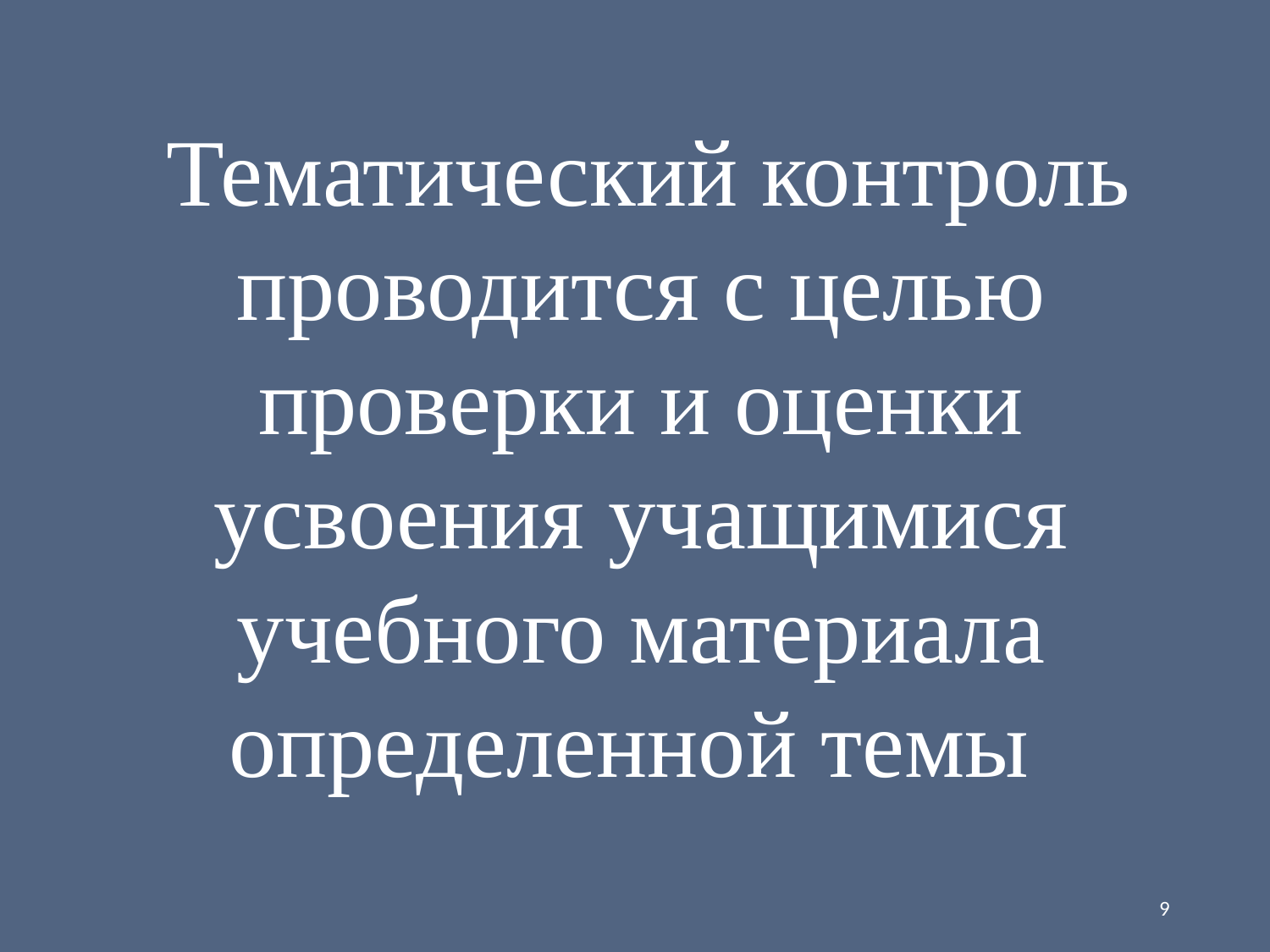

Тематический контроль проводится с целью проверки и оценки усвоения учащимися учебного материала определенной темы
9